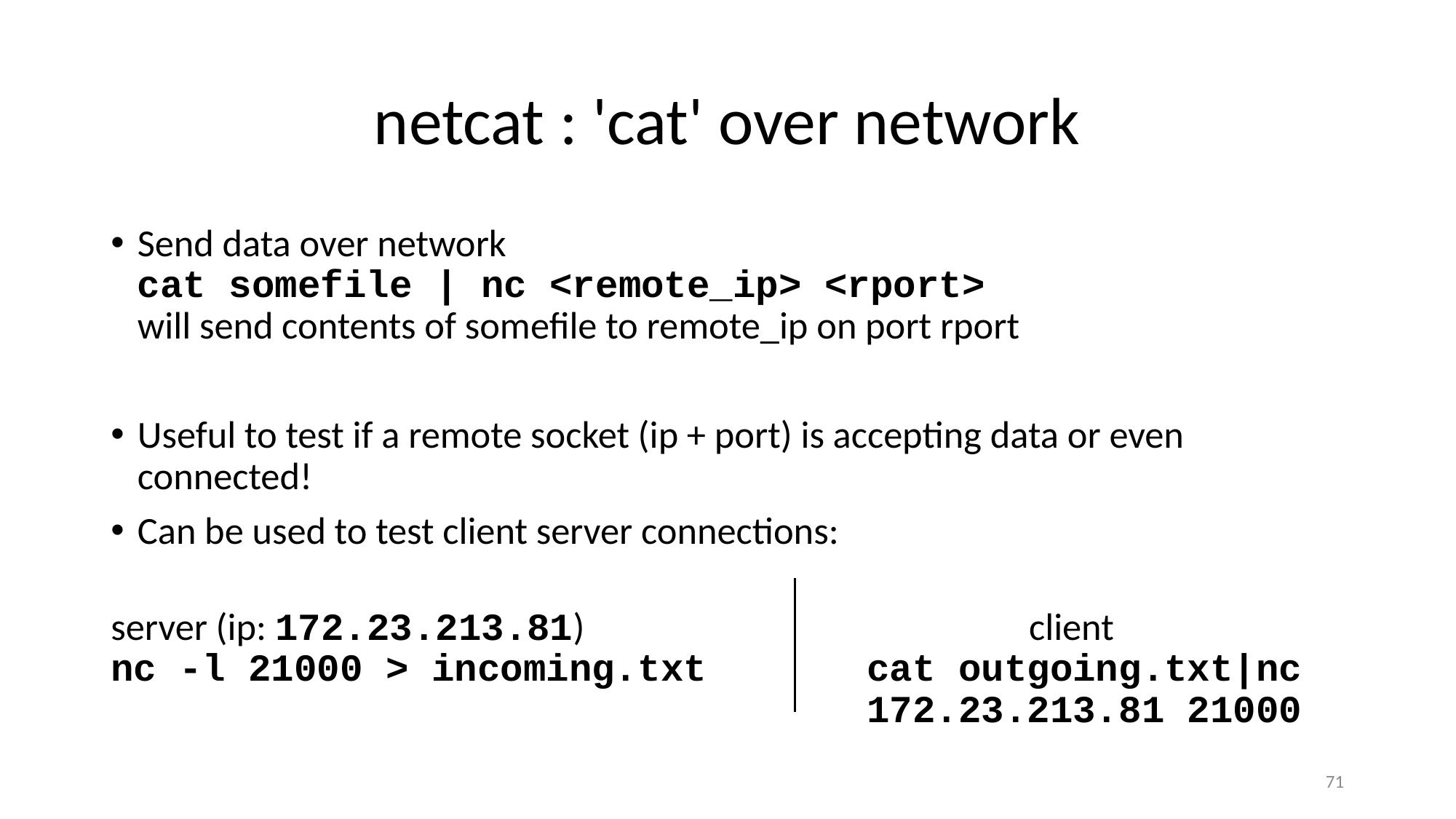

# netcat : 'cat' over network
Send data over network
cat somefile | nc <remote_ip> <rport>
will send contents of somefile to remote_ip on port rport

Useful to test if a remote socket (ip + port) is accepting data or even connected!
Can be used to test client server connections:
server (ip: 172.23.213.81)                                                    client
nc -l 21000 > incoming.txt       cat outgoing.txt|nc
                                 172.23.213.81 21000

71